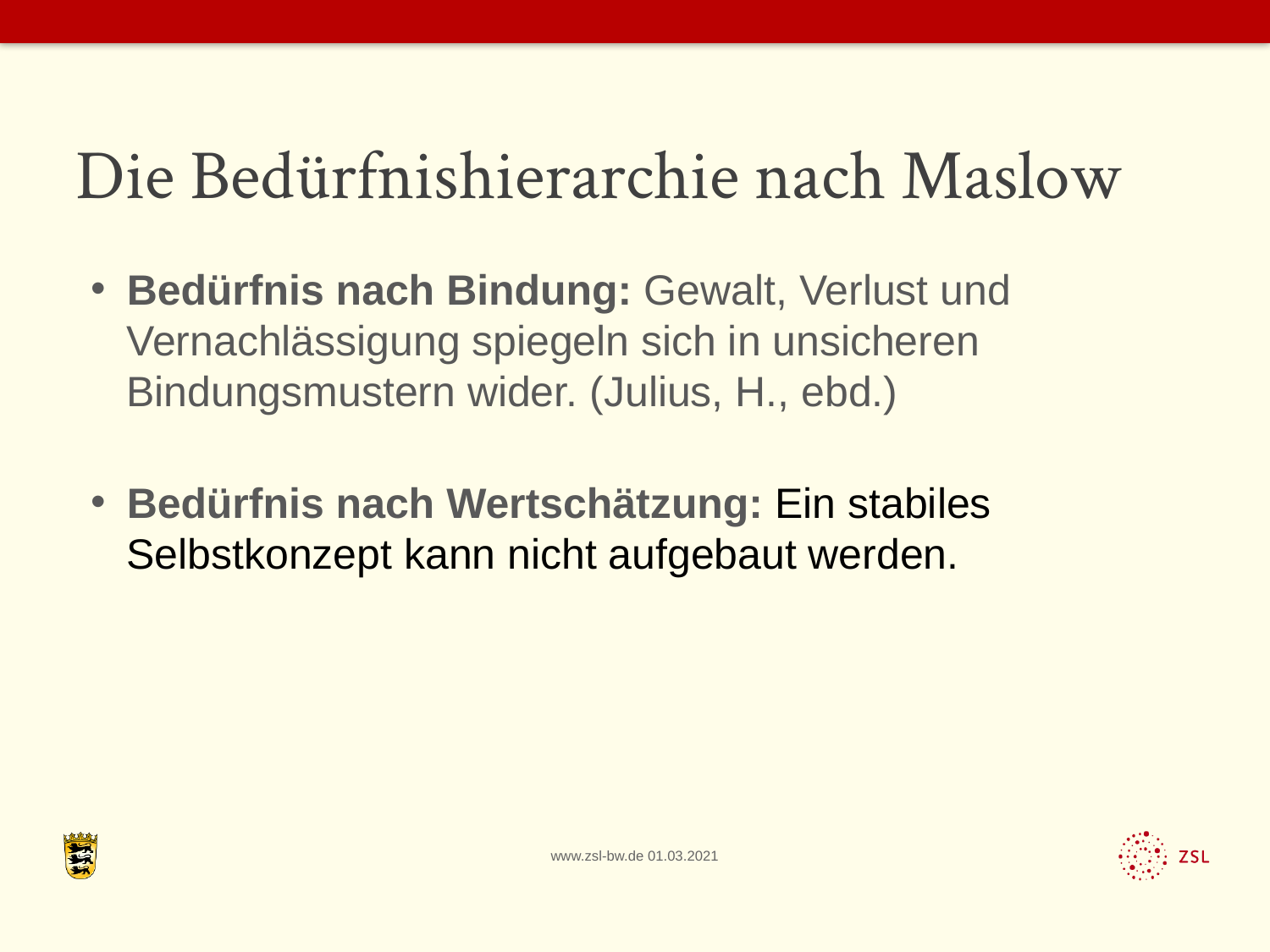

# Die Bedürfnishierarchie nach Maslow
Bedürfnis nach Bindung: Gewalt, Verlust und Vernachlässigung spiegeln sich in unsicheren Bindungsmustern wider. (Julius, H., ebd.)

Bedürfnis nach Wertschätzung: Ein stabiles Selbstkonzept kann nicht aufgebaut werden.